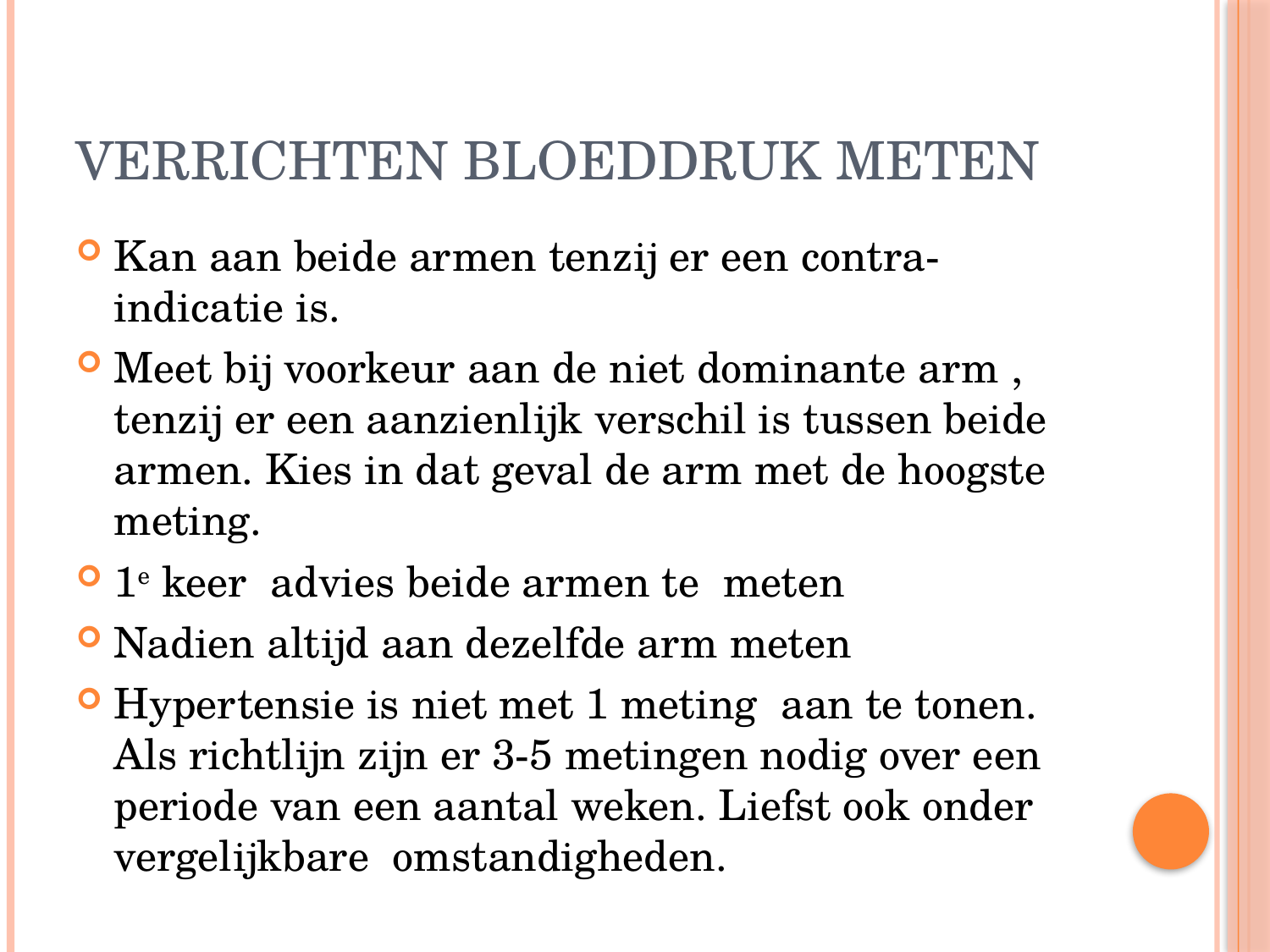

# Verrichten bloeddruk meten
Kan aan beide armen tenzij er een contra-indicatie is.
Meet bij voorkeur aan de niet dominante arm , tenzij er een aanzienlijk verschil is tussen beide armen. Kies in dat geval de arm met de hoogste meting.
1e keer  advies beide armen te  meten
Nadien altijd aan dezelfde arm meten
Hypertensie is niet met 1 meting  aan te tonen. Als richtlijn zijn er 3-5 metingen nodig over een periode van een aantal weken. Liefst ook onder vergelijkbare  omstandigheden.